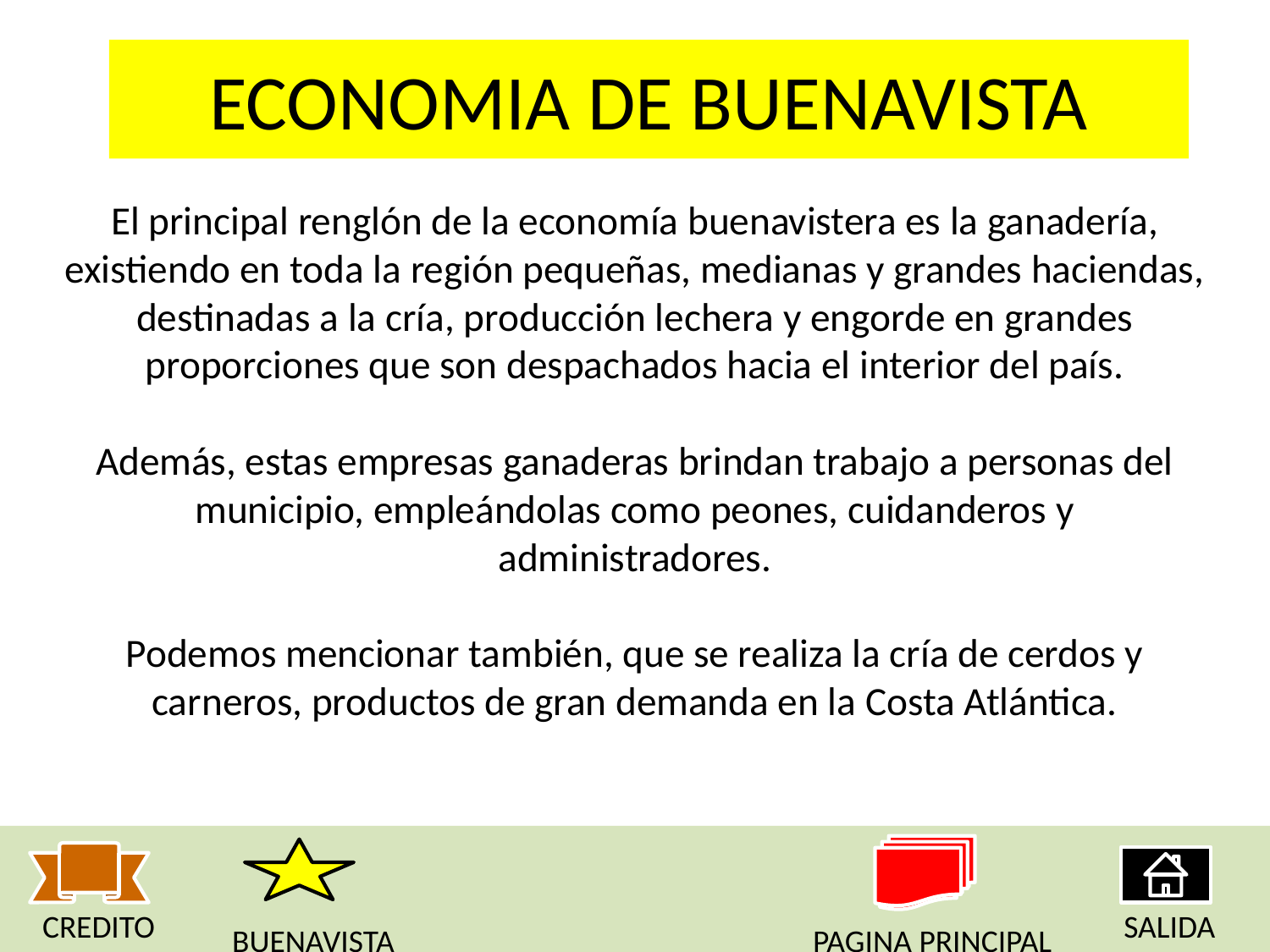

# ECONOMIA DE BUENAVISTA
El principal renglón de la economía buenavistera es la ganadería, existiendo en toda la región pequeñas, medianas y grandes haciendas, destinadas a la cría, producción lechera y engorde en grandes proporciones que son despachados hacia el interior del país.
Además, estas empresas ganaderas brindan trabajo a personas del municipio, empleándolas como peones, cuidanderos y administradores.
Podemos mencionar también, que se realiza la cría de cerdos y carneros, productos de gran demanda en la Costa Atlántica.

CREDITO
SALIDA
BUENAVISTA
PAGINA PRINCIPAL